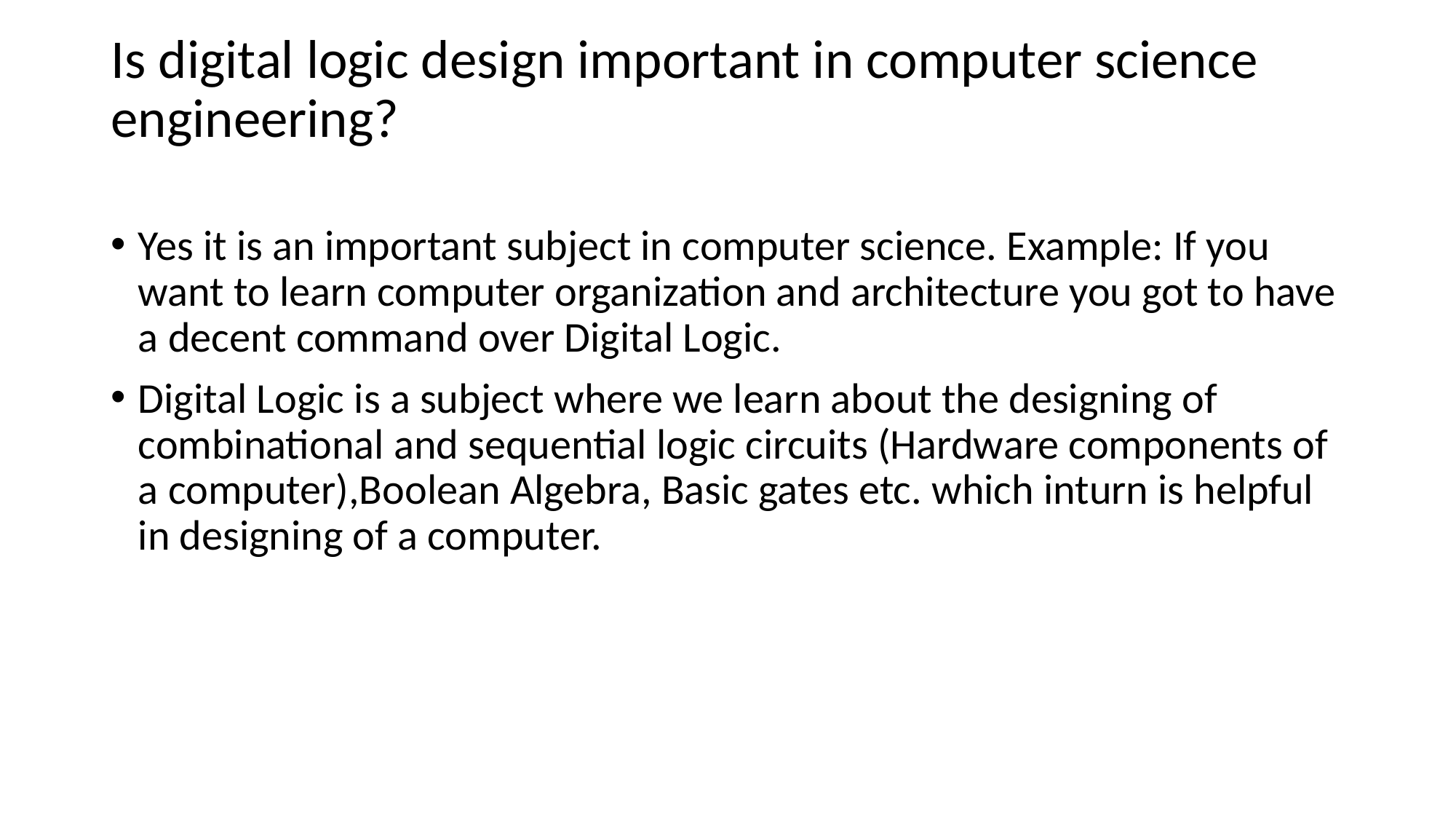

# Is digital logic design important in computer science engineering?
Yes it is an important subject in computer science. Example: If you want to learn computer organization and architecture you got to have a decent command over Digital Logic.
Digital Logic is a subject where we learn about the designing of combinational and sequential logic circuits (Hardware components of a computer),Boolean Algebra, Basic gates etc. which inturn is helpful in designing of a computer.